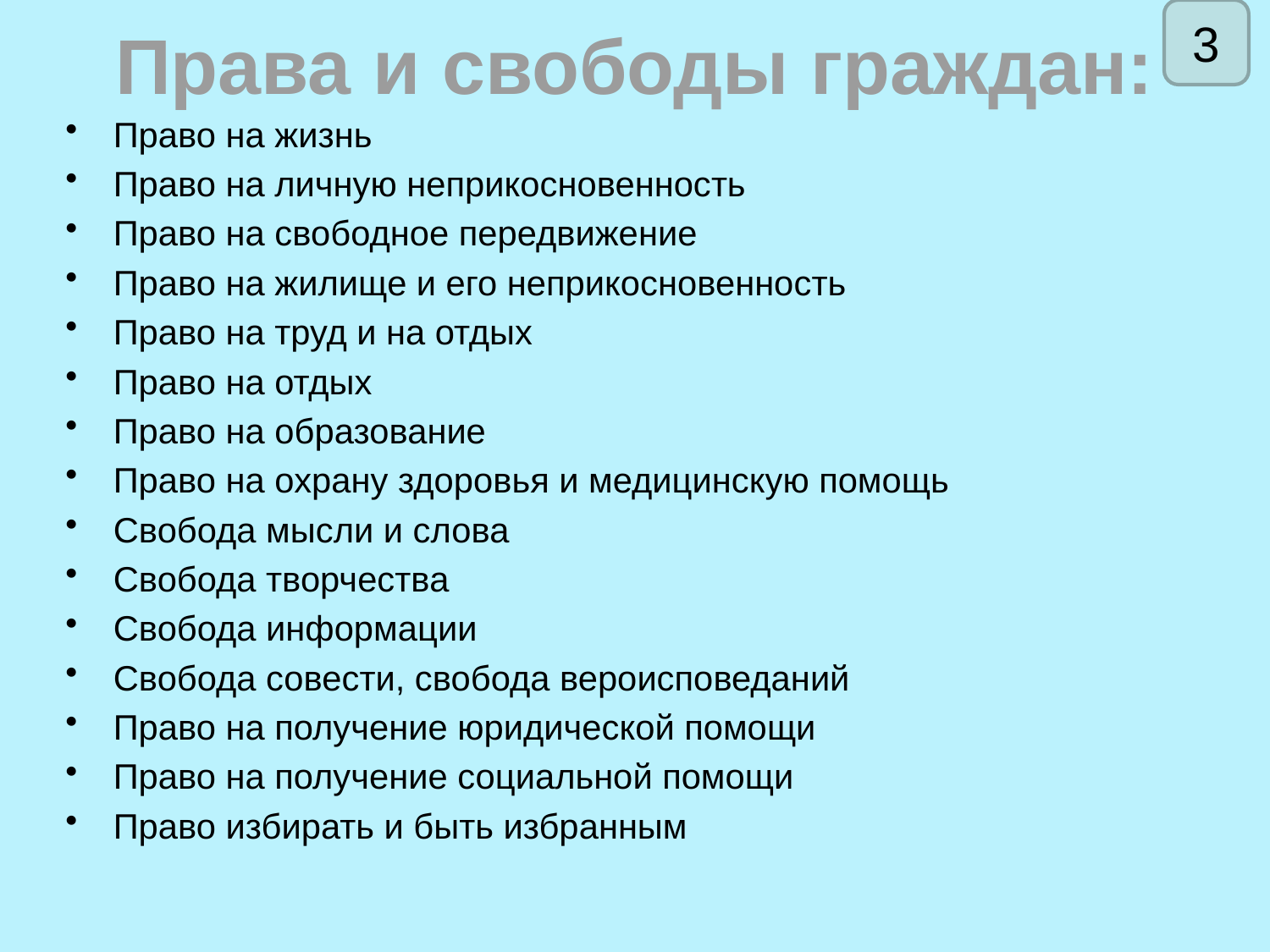

3
# Права и свободы граждан:
Право на жизнь
Право на личную неприкосновенность
Право на свободное передвижение
Право на жилище и его неприкосновенность
Право на труд и на отдых
Право на отдых
Право на образование
Право на охрану здоровья и медицинскую помощь
Свобода мысли и слова
Свобода творчества
Свобода информации
Свобода совести, свобода вероисповеданий
Право на получение юридической помощи
Право на получение социальной помощи
Право избирать и быть избранным